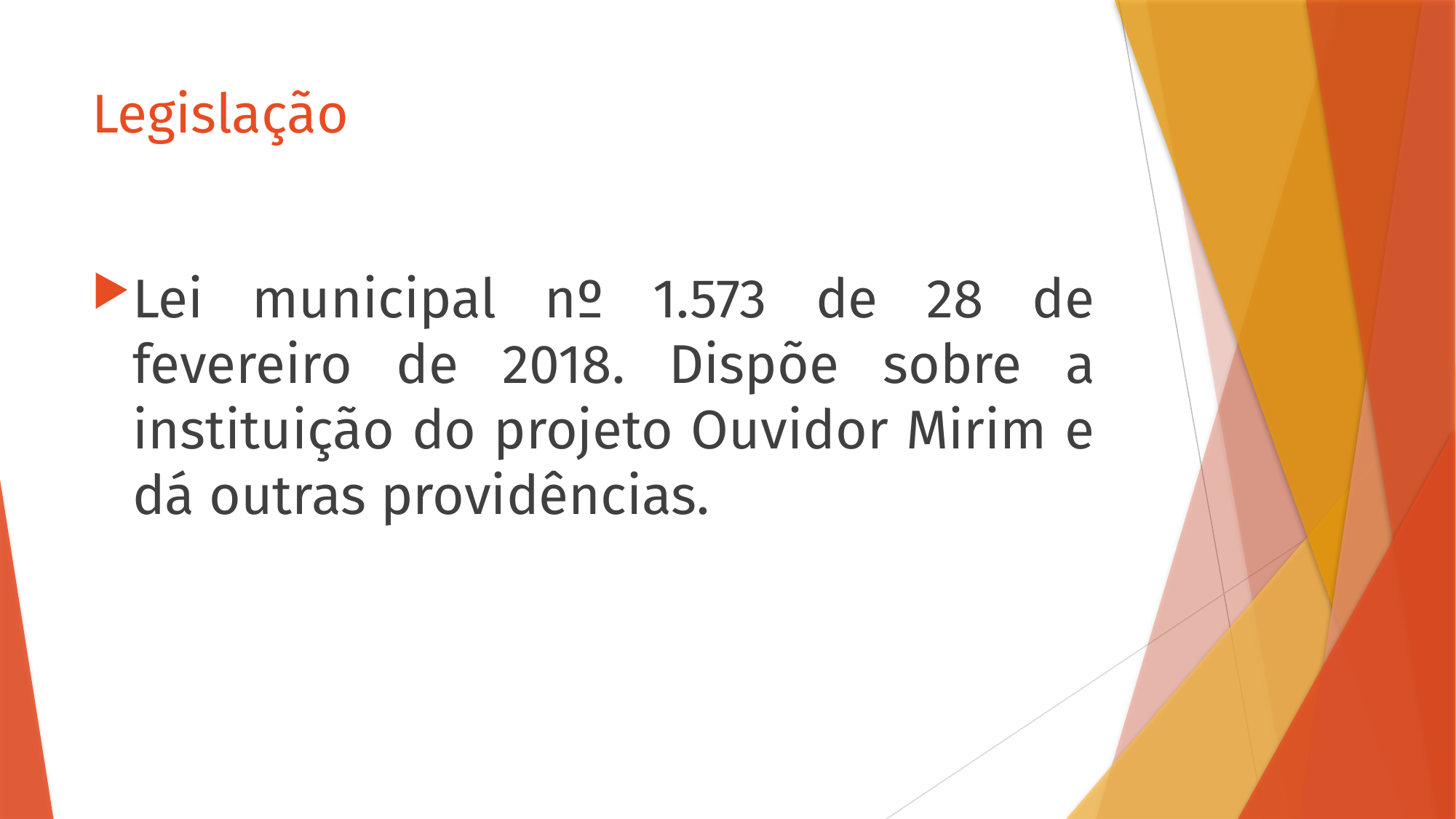

# Legislação
Lei municipal nº 1.573 de 28 de fevereiro de 2018. Dispõe sobre a instituição do projeto Ouvidor Mirim e dá outras providências.